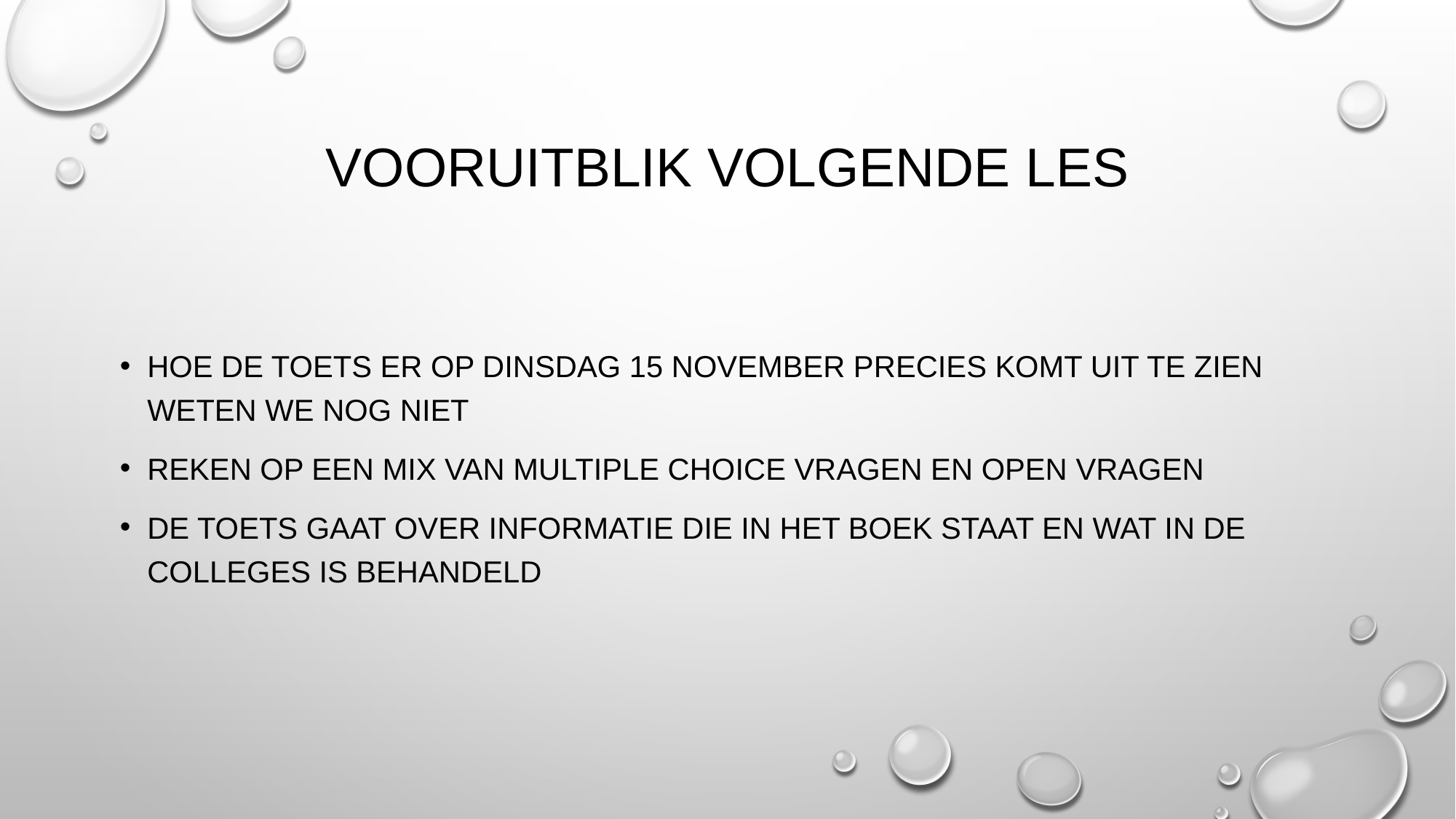

# Vooruitblik volgende les

Hoe de toets er op dinsdag 15 november precies komt uit te zien weten we nog niet
Reken op een mix van multiple choice vragen en open vragen
De toets gaat over informatie die in het boek staat en wat in de colleges is behandeld